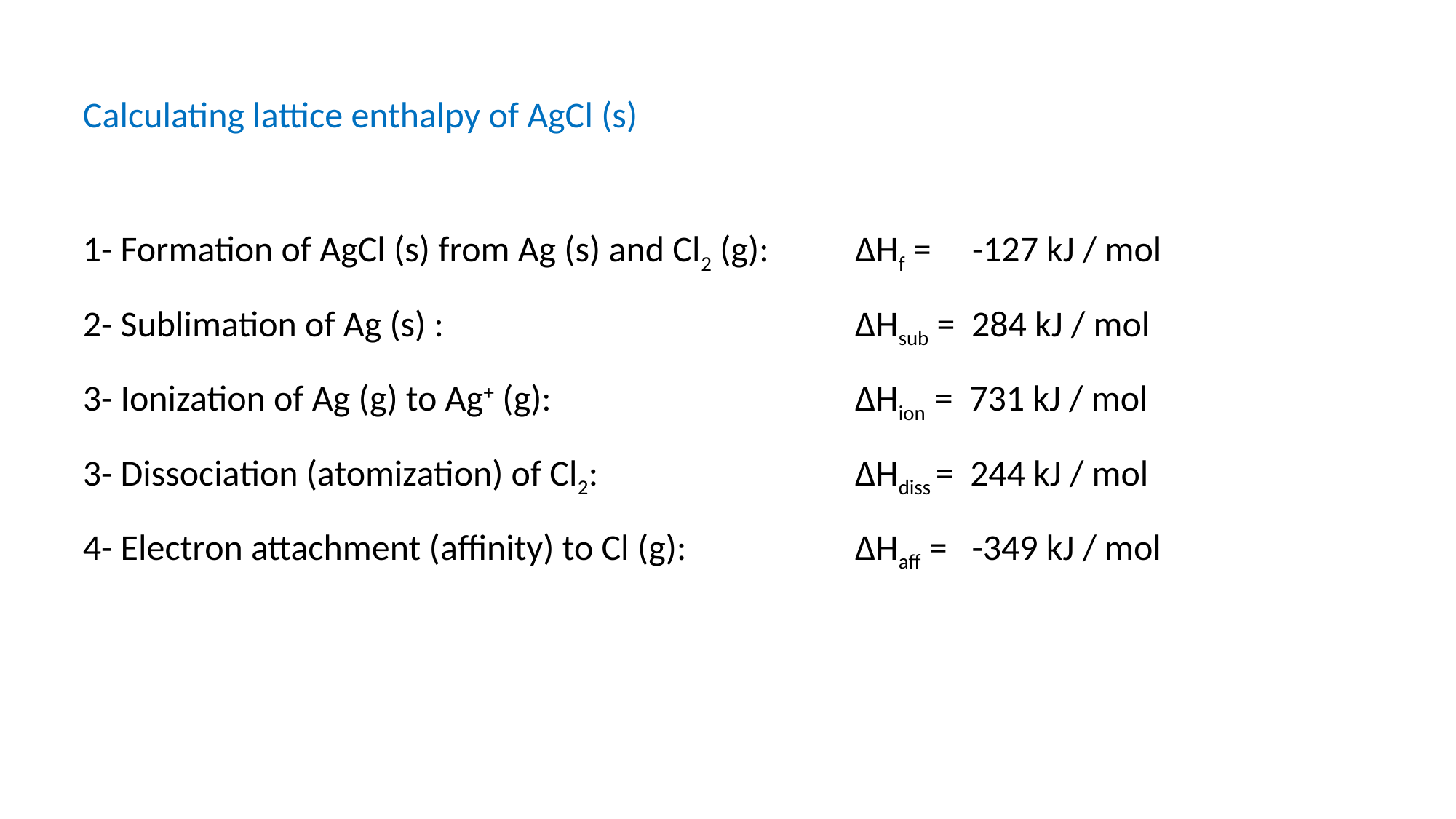

Calculating lattice enthalpy of AgCl (s)

1- Formation of AgCl (s) from Ag (s) and Cl2 (g):   	 ∆Hf =     -127 kJ / mol
2- Sublimation of Ag (s) : 				 ∆Hsub =  284 kJ / mol
3- Ionization of Ag (g) to Ag+ (g): 			 ∆Hion  =  731 kJ / mol
3- Dissociation (atomization) of Cl2: 			 ∆Hdiss =  244 kJ / mol
4- Electron attachment (affinity) to Cl (g): 		 ∆Haff =   -349 kJ / mol